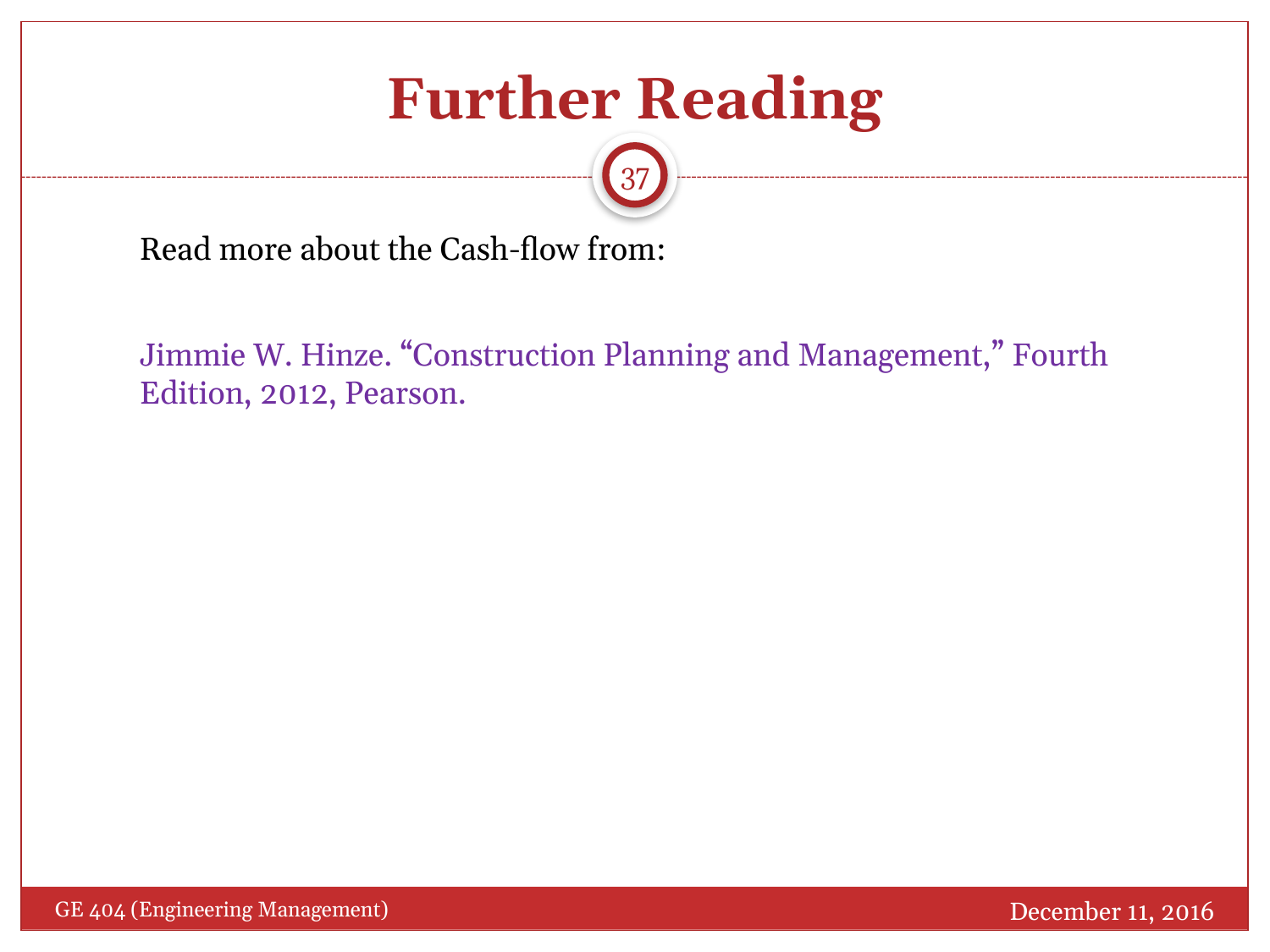

# Further Reading
37
Read more about the Cash-flow from:
Jimmie W. Hinze. “Construction Planning and Management,” Fourth Edition, 2012, Pearson.

December 11, 2016
GE 404 (Engineering Management)